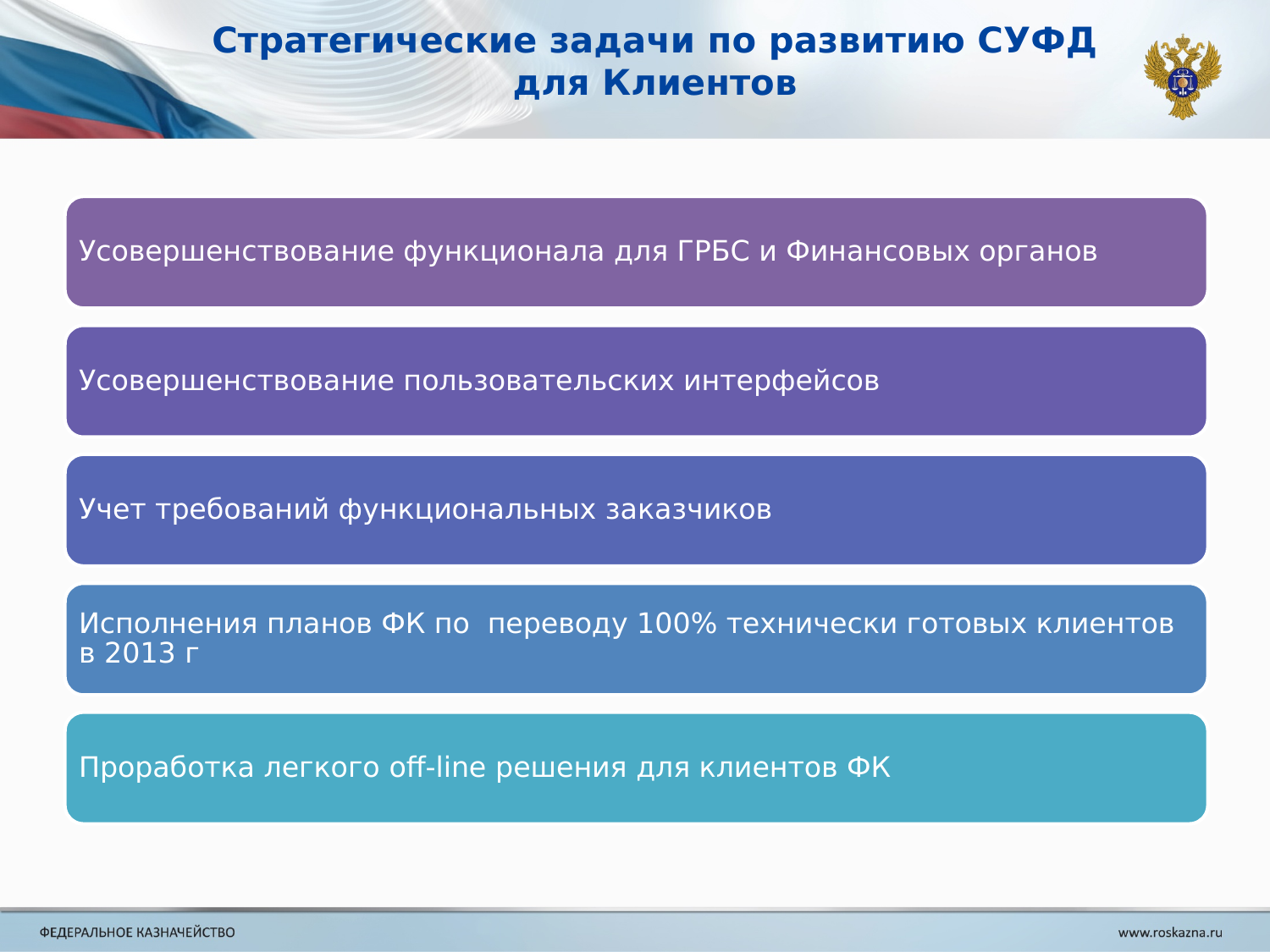

# Стратегические задачи по развитию СУФД для Клиентов
Усовершенствование функционала для ГРБС и Финансовых органов
Усовершенствование пользовательских интерфейсов
Учет требований функциональных заказчиков
Исполнения планов ФК по  переводу 100% технически готовых клиентов в 2013 г
Проработка легкого off-line решения для клиентов ФК